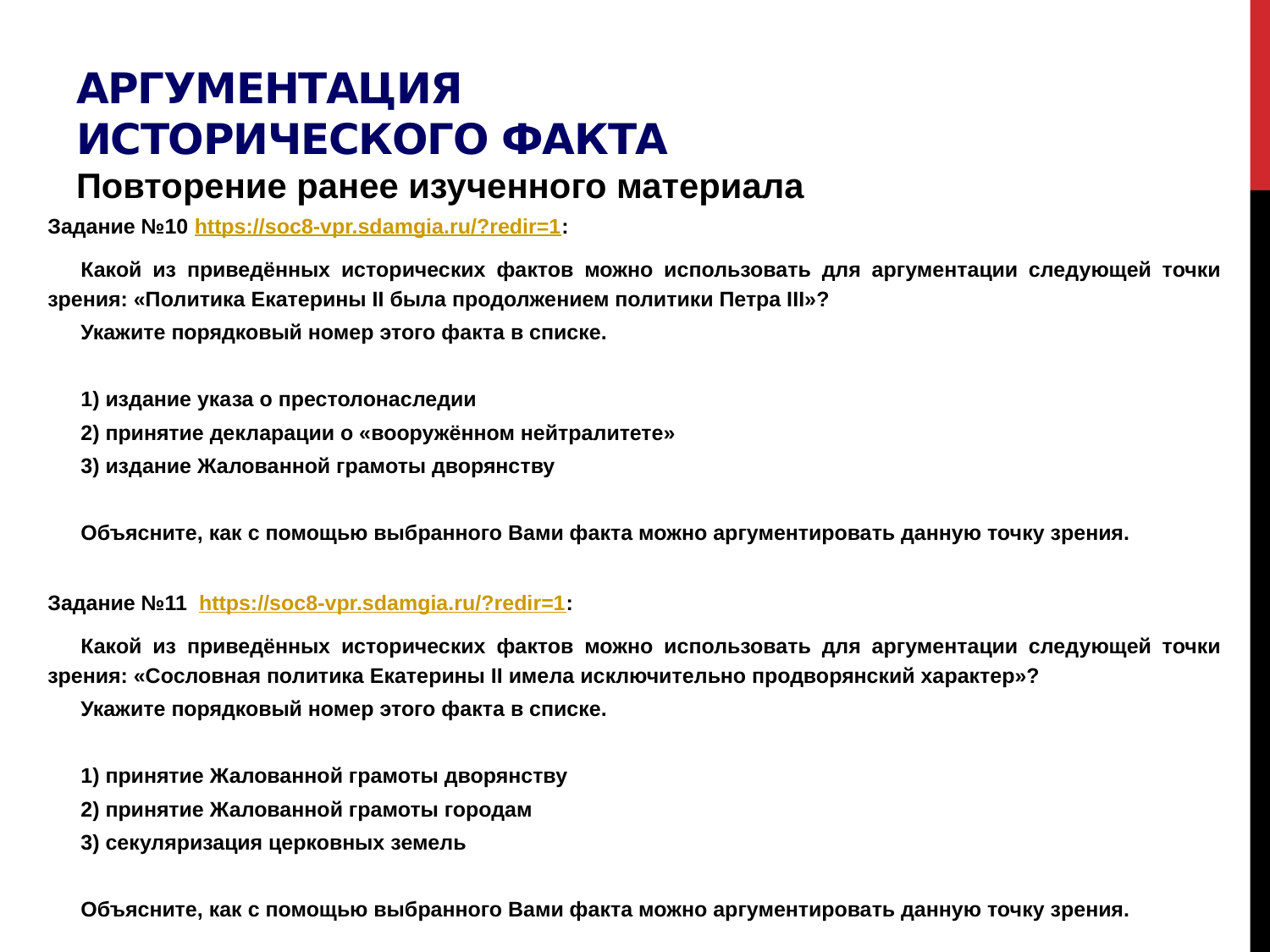

# Аргументация исторического факта Повторение ранее изученного материала
Задание №10 https://soc8-vpr.sdamgia.ru/?redir=1:
Какой из приведённых исторических фактов можно использовать для аргументации следующей точки зрения: «Политика Екатерины II была продолжением политики Петра III»?
Укажите порядковый номер этого факта в списке.

1) издание указа о престолонаследии
2) принятие декларации о «вооружённом нейтралитете»
3) издание Жалованной грамоты дворянству

Объясните, как с помощью выбранного Вами факта можно аргументировать данную точку зрения.

Задание №11  https://soc8-vpr.sdamgia.ru/?redir=1:
Какой из приведённых исторических фактов можно использовать для аргументации следующей точки зрения: «Сословная политика Екатерины II имела исключительно продворянский характер»?
Укажите порядковый номер этого факта в списке.

1) принятие Жалованной грамоты дворянству
2) принятие Жалованной грамоты городам
3) секуляризация церковных земель

Объясните, как с помощью выбранного Вами факта можно аргументировать данную точку зрения.